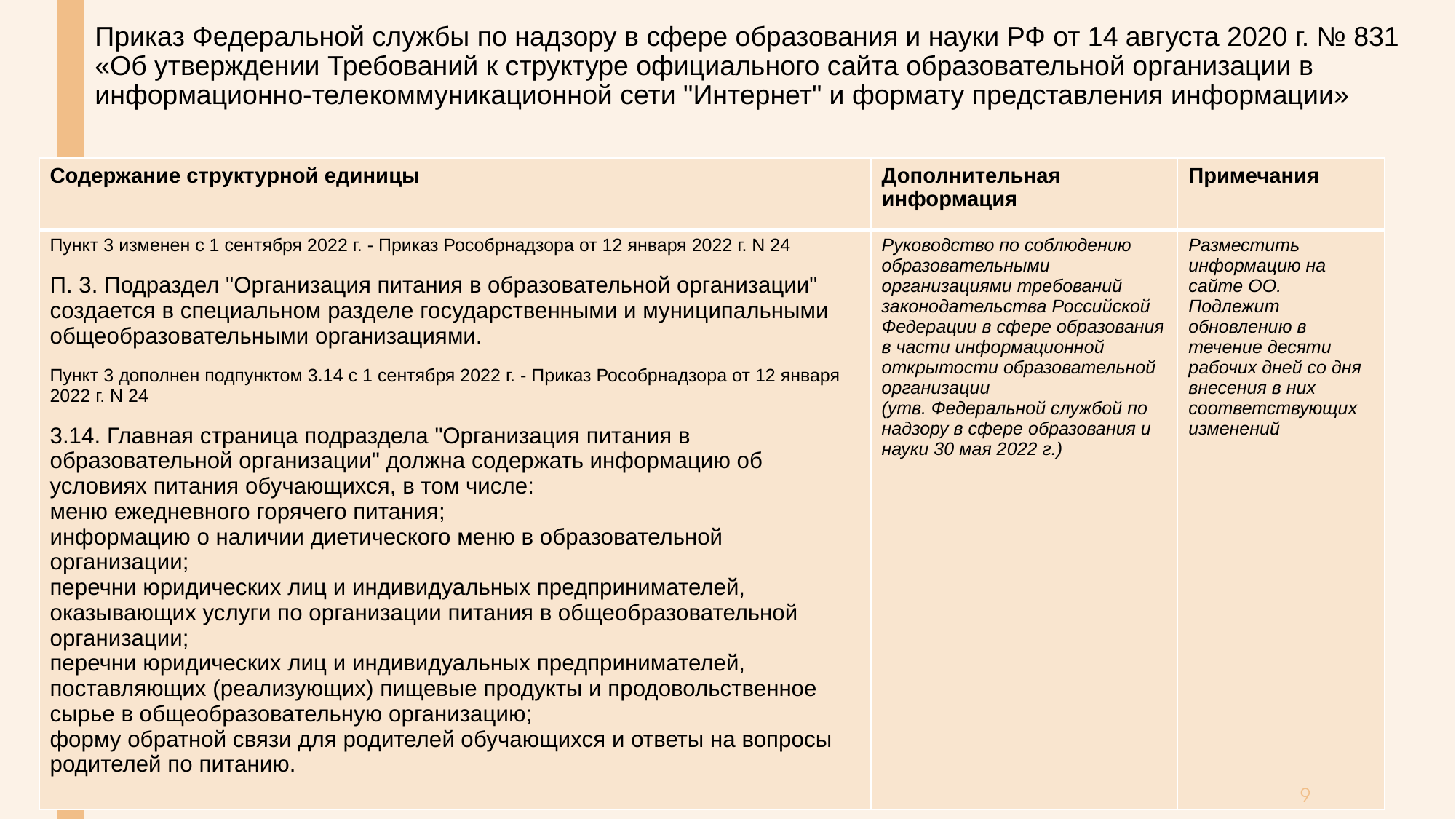

# Приказ Федеральной службы по надзору в сфере образования и науки РФ от 14 августа 2020 г. № 831 «Об утверждении Требований к структуре официального сайта образовательной организации в информационно-телекоммуникационной сети "Интернет" и формату представления информации»
| Содержание структурной единицы | Дополнительная информация | Примечания |
| --- | --- | --- |
| Пункт 3 изменен с 1 сентября 2022 г. - Приказ Рособрнадзора от 12 января 2022 г. N 24 П. 3. Подраздел "Организация питания в образовательной организации" создается в специальном разделе государственными и муниципальными общеобразовательными организациями. Пункт 3 дополнен подпунктом 3.14 с 1 сентября 2022 г. - Приказ Рособрнадзора от 12 января 2022 г. N 24 3.14. Главная страница подраздела "Организация питания в образовательной организации" должна содержать информацию об условиях питания обучающихся, в том числе: меню ежедневного горячего питания; информацию о наличии диетического меню в образовательной организации; перечни юридических лиц и индивидуальных предпринимателей, оказывающих услуги по организации питания в общеобразовательной организации; перечни юридических лиц и индивидуальных предпринимателей, поставляющих (реализующих) пищевые продукты и продовольственное сырье в общеобразовательную организацию; форму обратной связи для родителей обучающихся и ответы на вопросы родителей по питанию. | Руководство по соблюдению образовательными организациями требований законодательства Российской Федерации в сфере образования в части информационной открытости образовательной организации (утв. Федеральной службой по надзору в сфере образования и науки 30 мая 2022 г.) | Разместить информацию на сайте ОО. Подлежит обновлению в течение десяти рабочих дней со дня внесения в них соответствующих изменений |
9